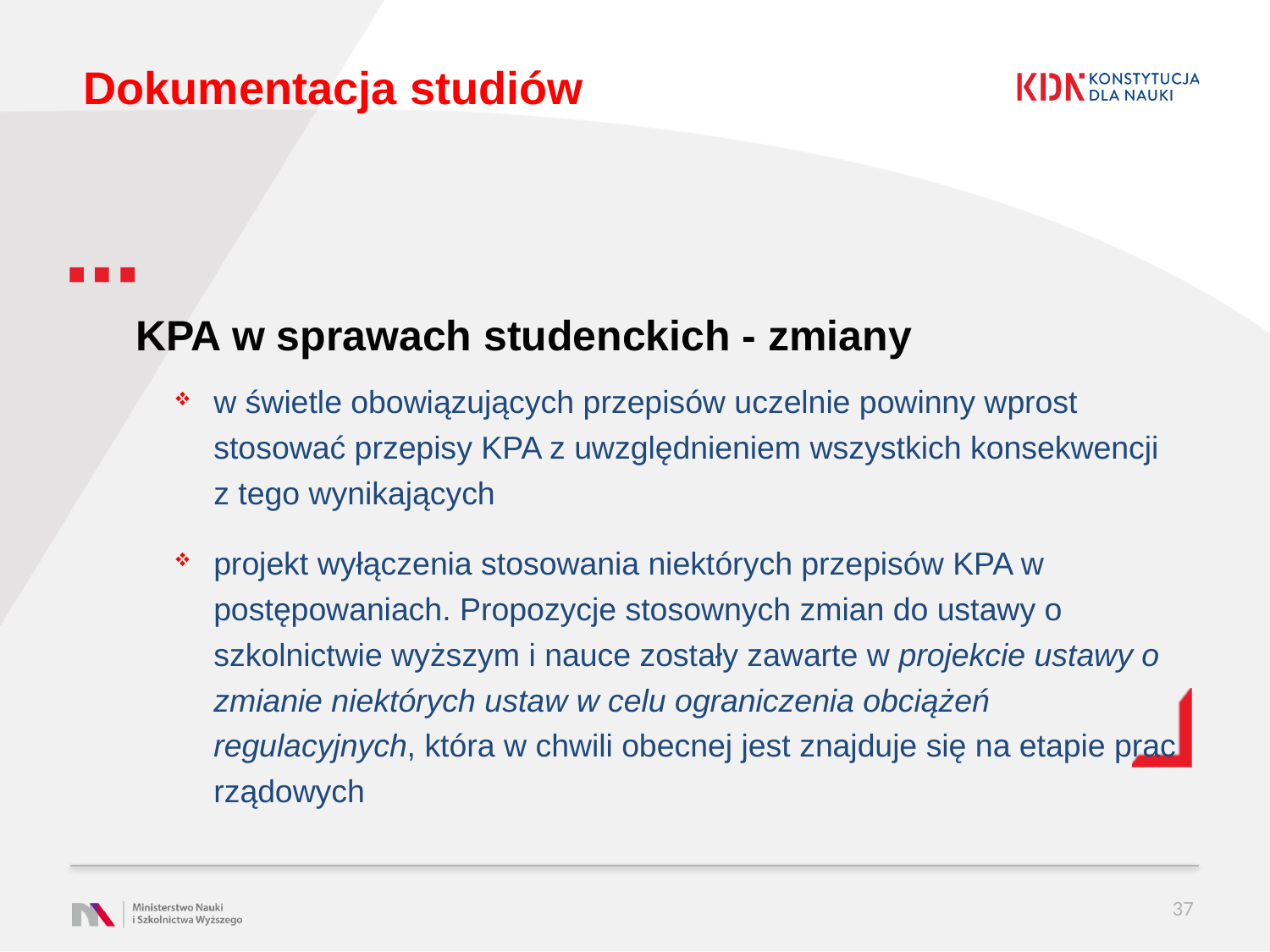

# Dokumentacja studiów
KPA w sprawach studenckich - zmiany
w świetle obowiązujących przepisów uczelnie powinny wprost stosować przepisy KPA z uwzględnieniem wszystkich konsekwencji z tego wynikających
projekt wyłączenia stosowania niektórych przepisów KPA w postępowaniach. Propozycje stosownych zmian do ustawy o szkolnictwie wyższym i nauce zostały zawarte w projekcie ustawy o zmianie niektórych ustaw w celu ograniczenia obciążeń regulacyjnych, która w chwili obecnej jest znajduje się na etapie prac rządowych
37